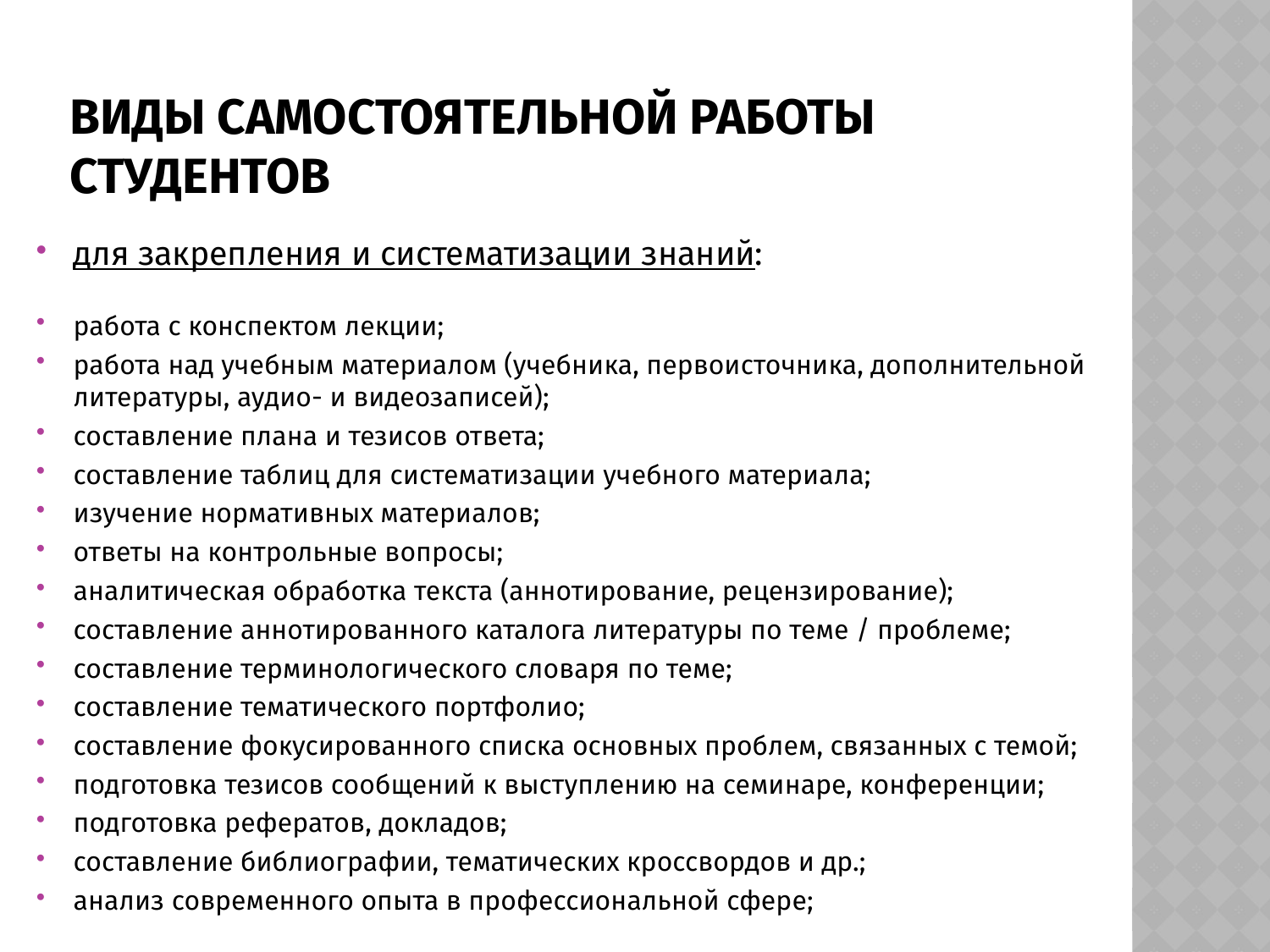

# виды самостоятельной работы студентов
для закрепления и систематизации знаний:
работа с конспектом лекции;
работа над учебным материалом (учебника, первоисточника, дополнительной литературы, аудио- и видеозаписей);
составление плана и тезисов ответа;
составление таблиц для систематизации учебного материала;
изучение нормативных материалов;
ответы на контрольные вопросы;
аналитическая обработка текста (аннотирование, рецензирование);
составление аннотированного каталога литературы по теме / проблеме;
составление терминологического словаря по теме;
составление тематического портфолио;
составление фокусированного списка основных проблем, связанных с темой;
подготовка тезисов сообщений к выступлению на семинаре, конференции;
подготовка рефератов, докладов;
составление библиографии, тематических кроссвордов и др.;
анализ современного опыта в профессиональной сфере;